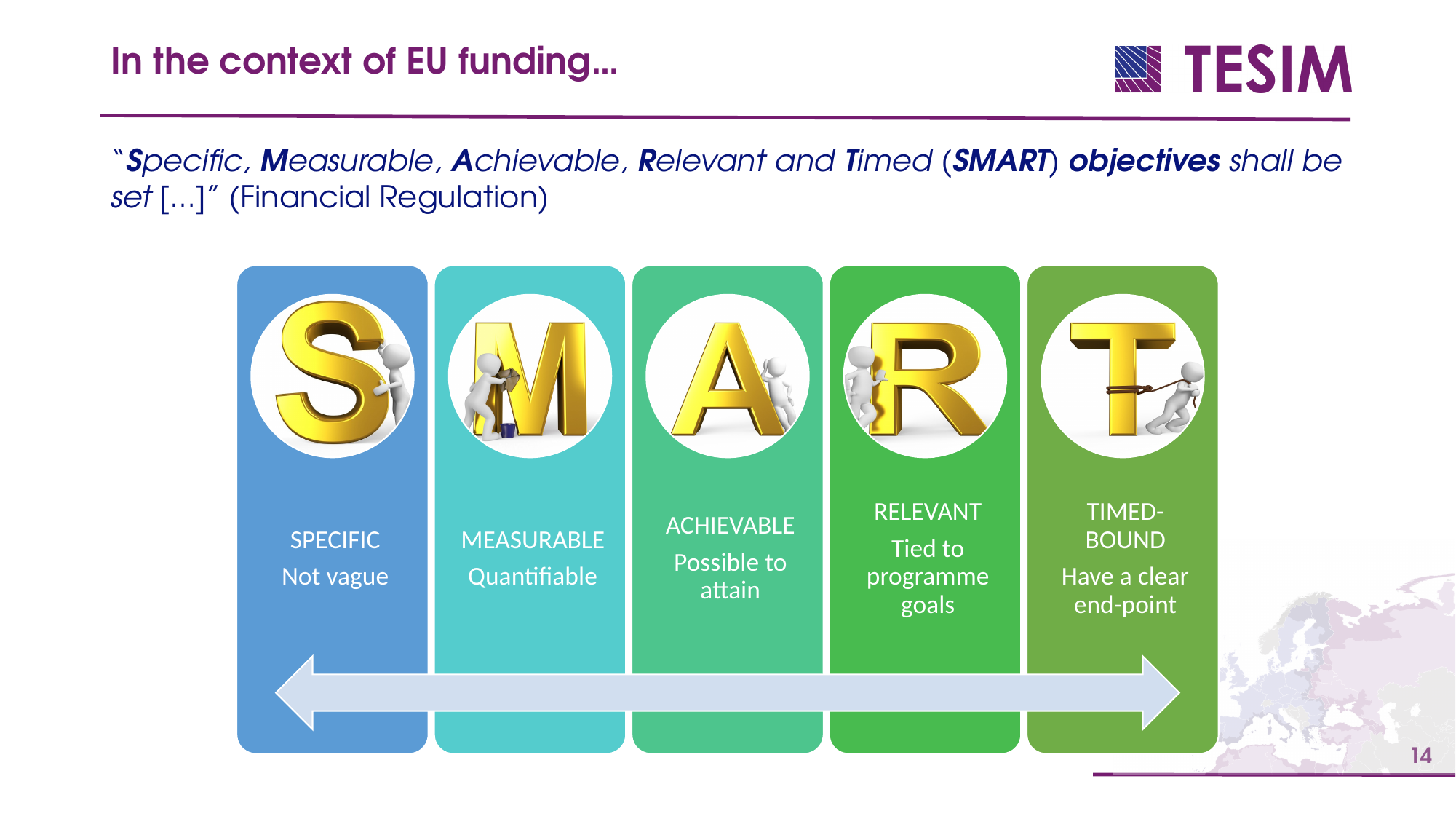

In the context of EU funding…
“Specific, Measurable, Achievable, Relevant and Timed (SMART) objectives shall be set […]” (Financial Regulation)
SPECIFIC
Not vague
MEASURABLE
Quantifiable
ACHIEVABLE
Possible to attain
RELEVANT
Tied to programme goals
TIMED-BOUND
Have a clear end-point